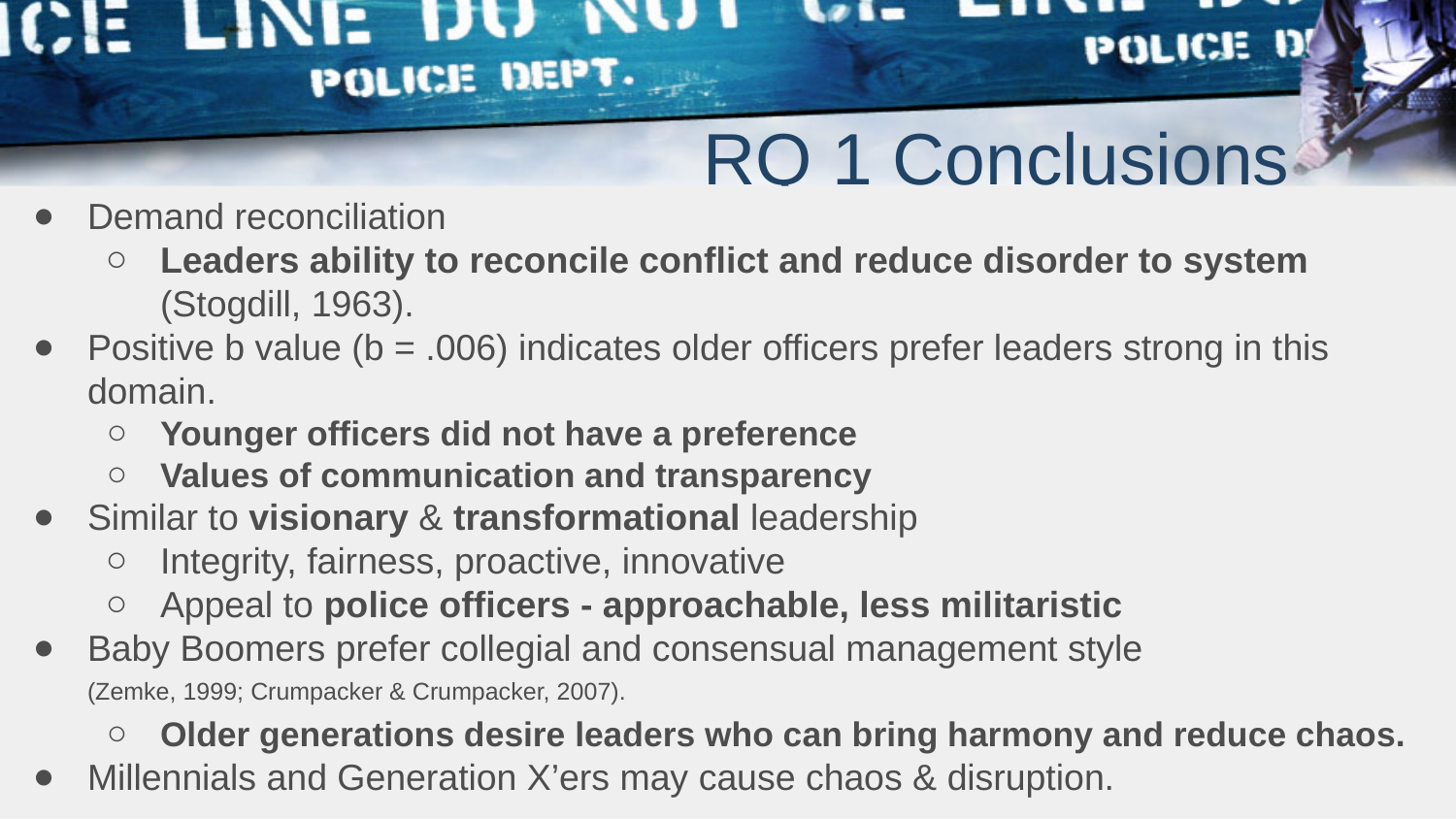

# RQ 1 Conclusions
Demand reconciliation
Leaders ability to reconcile conflict and reduce disorder to system (Stogdill, 1963).
Positive b value (b = .006) indicates older officers prefer leaders strong in this domain.
Younger officers did not have a preference
Values of communication and transparency
Similar to visionary & transformational leadership
Integrity, fairness, proactive, innovative
Appeal to police officers - approachable, less militaristic
Baby Boomers prefer collegial and consensual management style
(Zemke, 1999; Crumpacker & Crumpacker, 2007).
Older generations desire leaders who can bring harmony and reduce chaos.
Millennials and Generation X’ers may cause chaos & disruption.